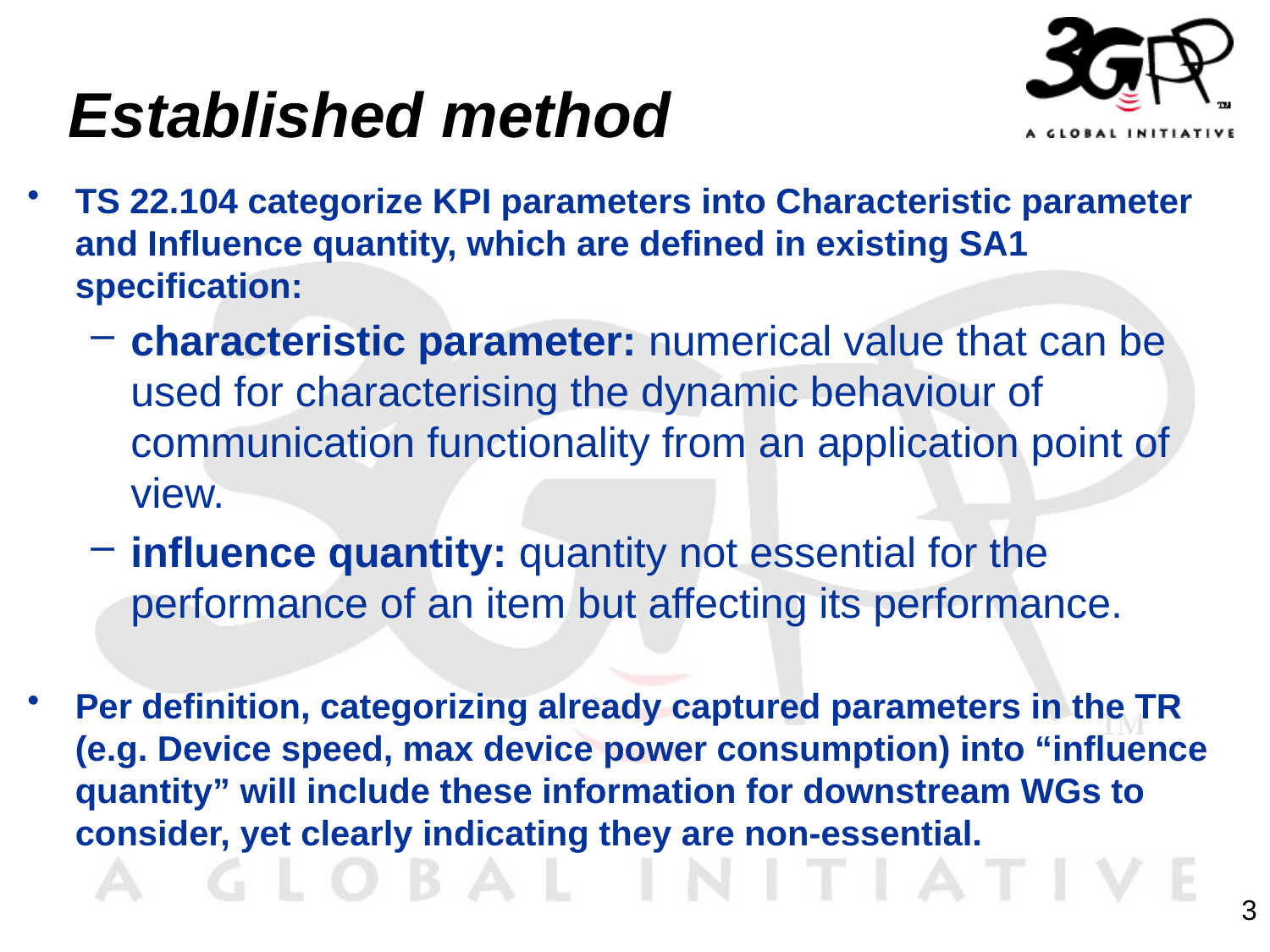

# Established method
TS 22.104 categorize KPI parameters into Characteristic parameter and Influence quantity, which are defined in existing SA1 specification:
characteristic parameter: numerical value that can be used for characterising the dynamic behaviour of communication functionality from an application point of view.
influence quantity: quantity not essential for the performance of an item but affecting its performance.

Per definition, categorizing already captured parameters in the TR (e.g. Device speed, max device power consumption) into “influence quantity” will include these information for downstream WGs to consider, yet clearly indicating they are non-essential.

3